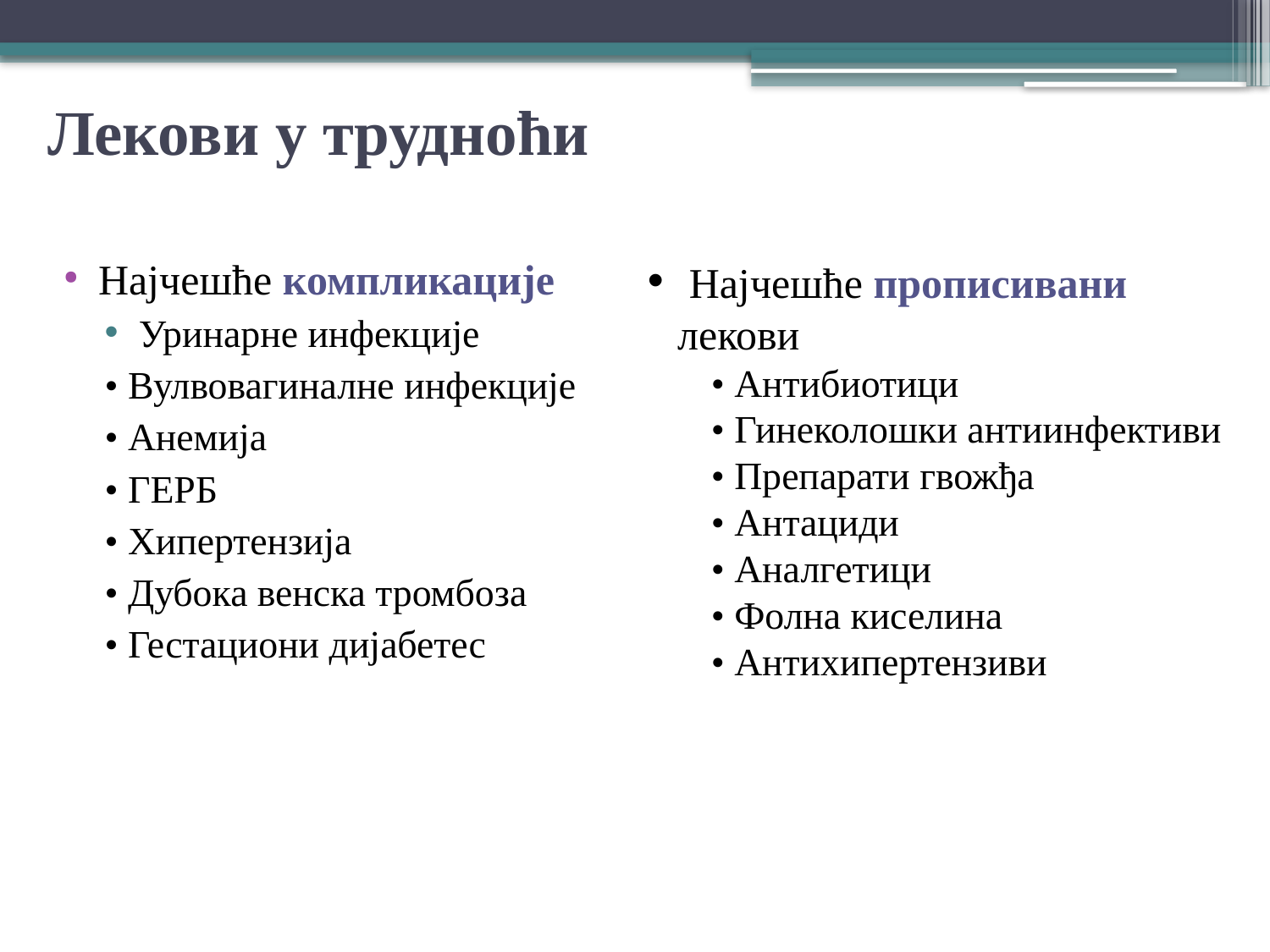

# Лекови у трудноћи
Најчешће компликације
Уринарне инфекције
• Вулвовагиналне инфекције
• Анемија
• ГЕРБ
• Хипертензија
• Дубока венска тромбоза
• Гестациони дијабетес
 Најчешће прописивани лекови
• Антибиотици
• Гинеколошки антиинфективи
• Препарати гвожђа
• Антациди
• Аналгетици
• Фолна киселина
• Антихипертензиви